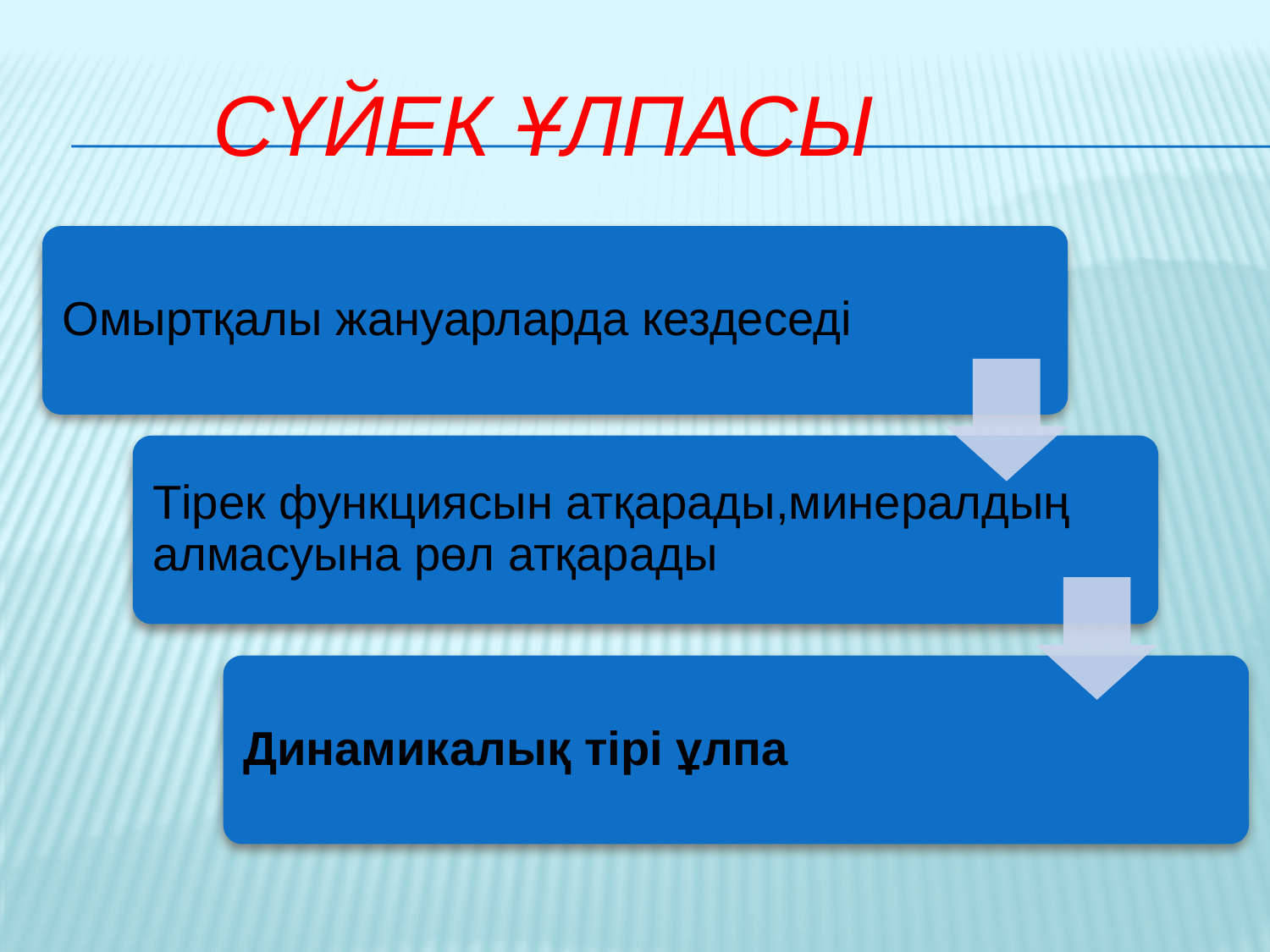

# Сүйек ұлпасы
Омыртқалы жануарларда кездеседі
Тірек функциясын атқарады,минералдың алмасуына рөл атқарады
Динамикалық тірі ұлпа